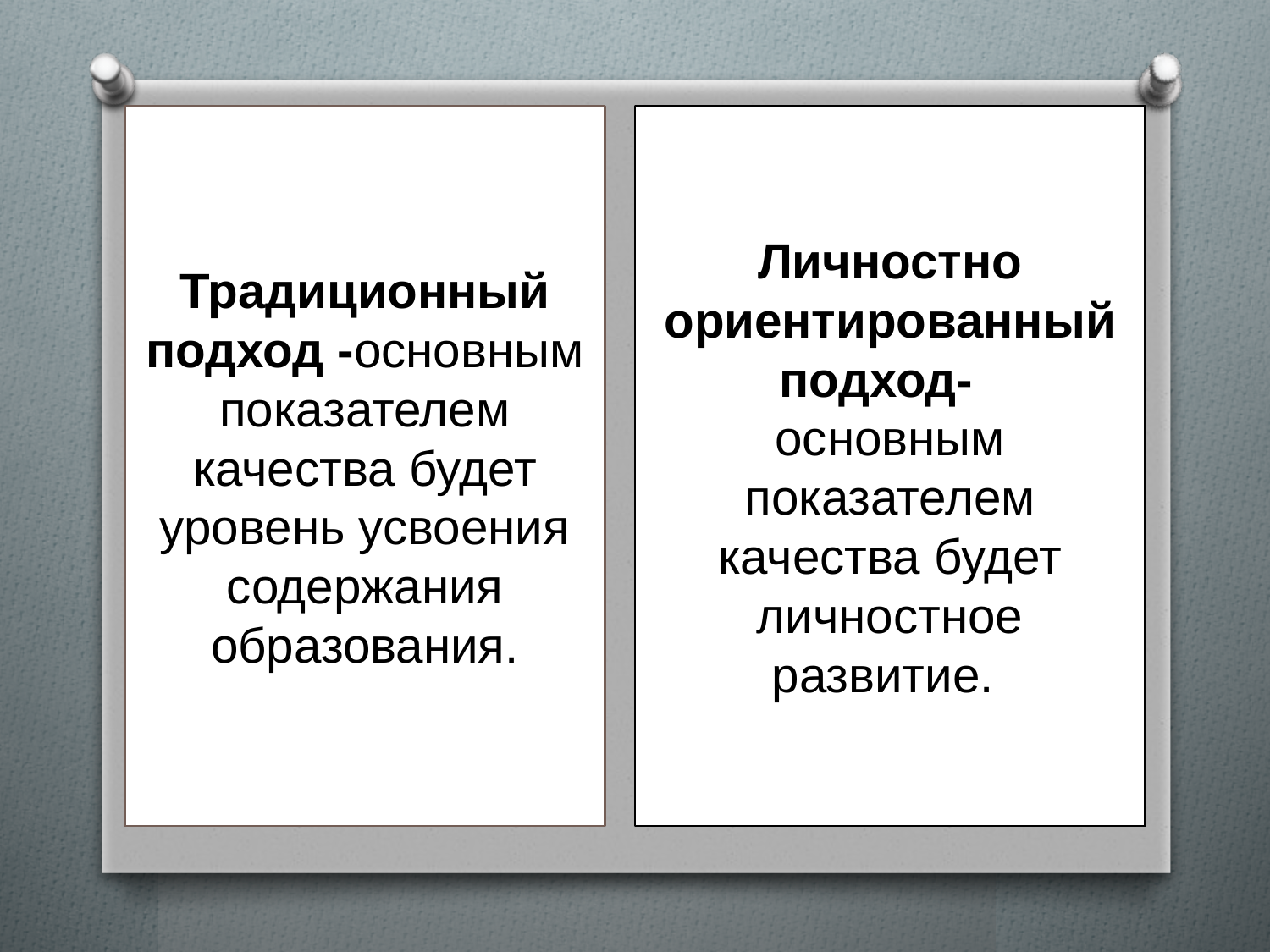

Традиционный подход -основным показателем качества будет уровень усвоения содержания образования.
Личностно ориентированный подход-
основным показателем качества будет личностное развитие.
#